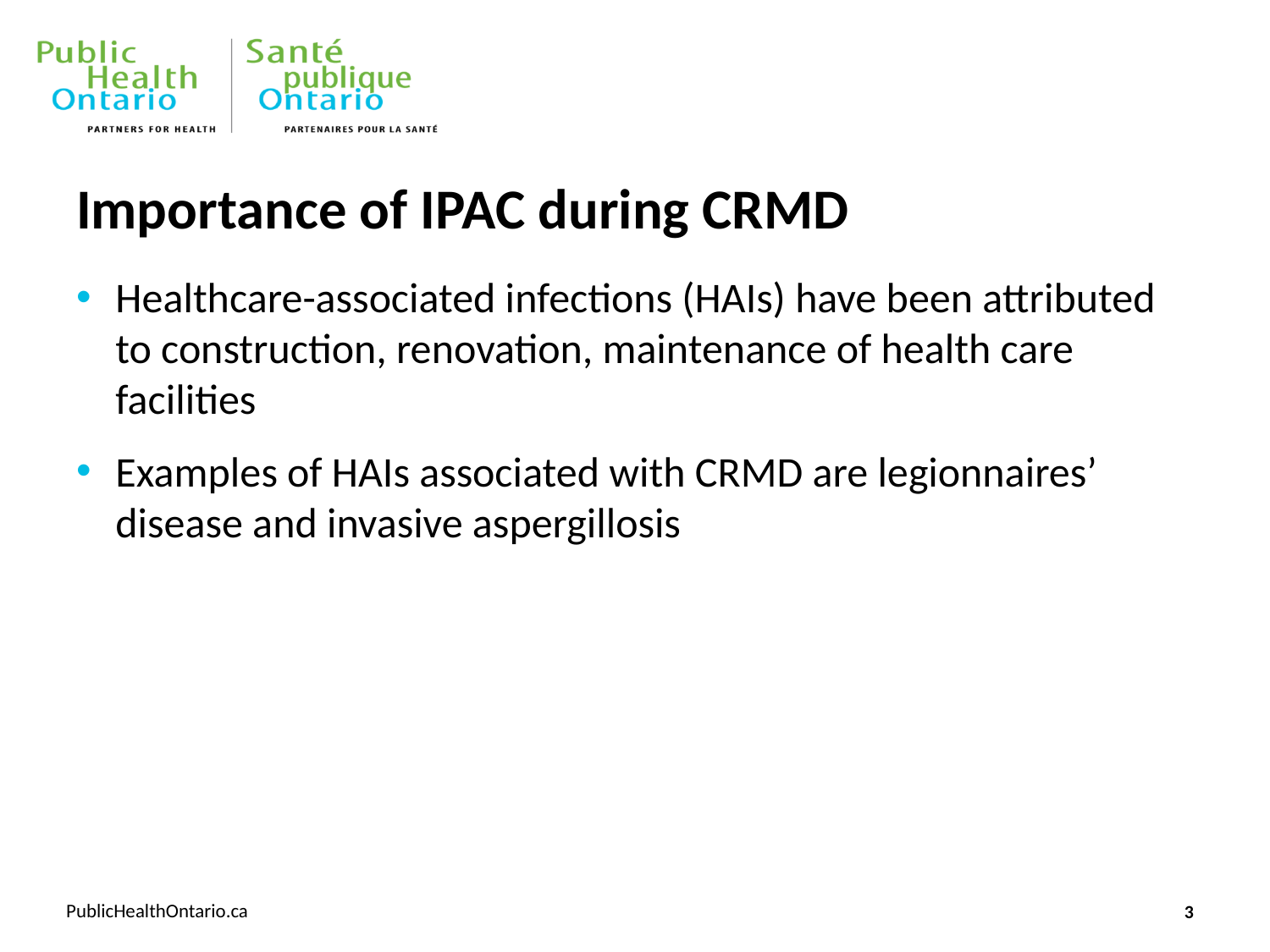

# Importance of IPAC during CRMD
Healthcare-associated infections (HAIs) have been attributed to construction, renovation, maintenance of health care facilities
Examples of HAIs associated with CRMD are legionnaires’ disease and invasive aspergillosis

3